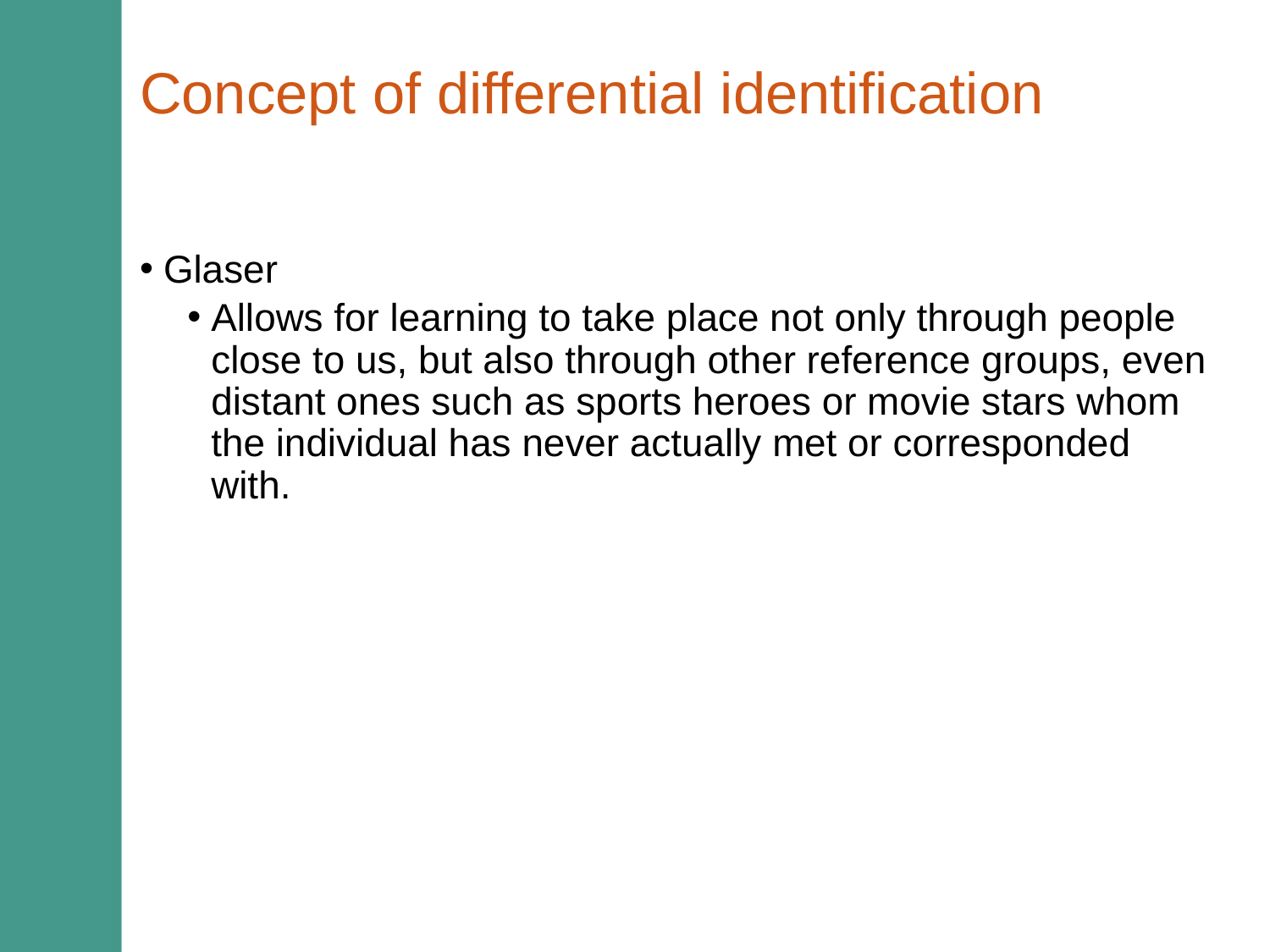

# Concept of differential identification
Glaser
Allows for learning to take place not only through people close to us, but also through other reference groups, even distant ones such as sports heroes or movie stars whom the individual has never actually met or corresponded with.